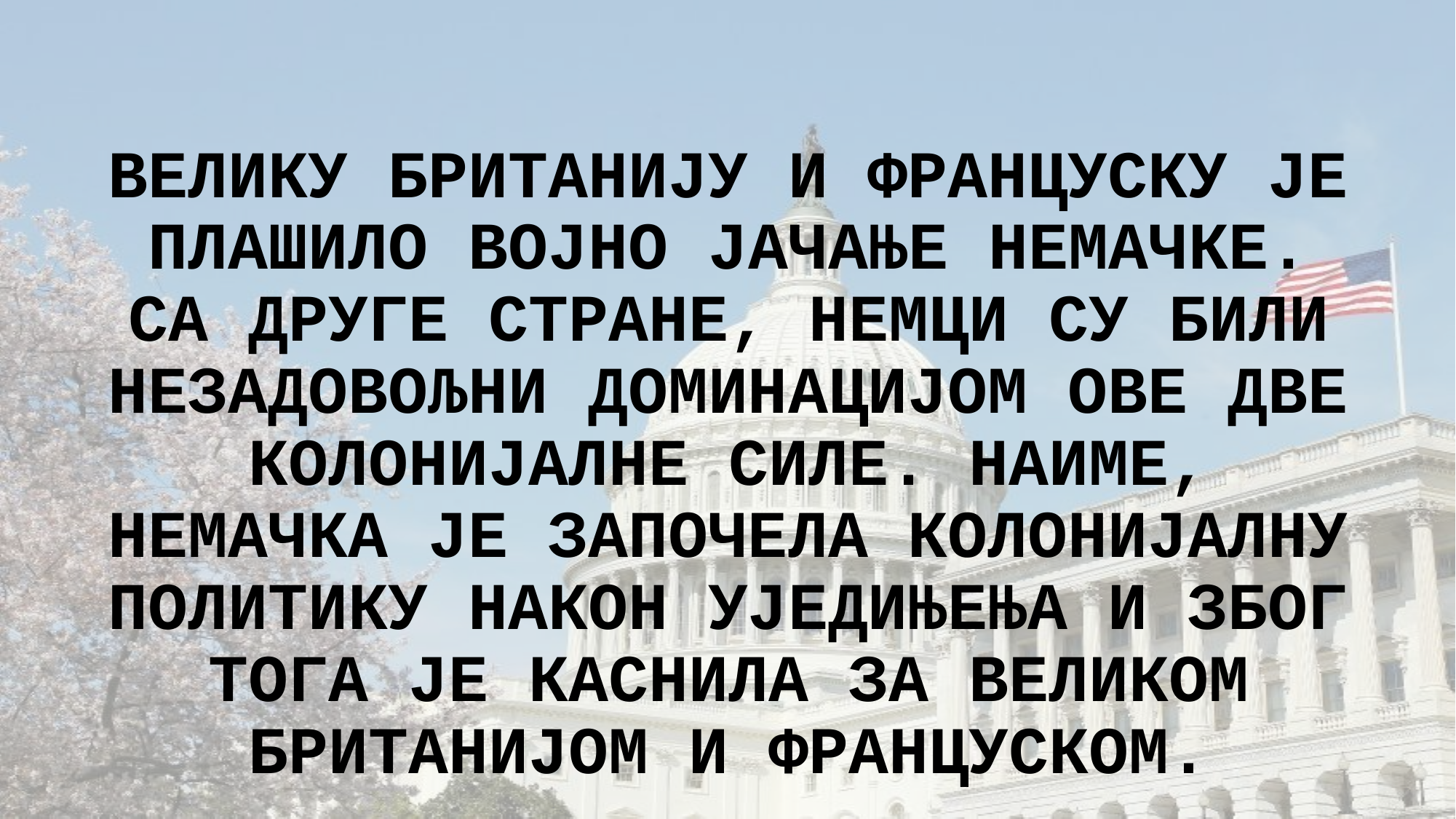

# ВЕЛИКУ БРИТАНИЈУ И ФРАНЦУСКУ ЈЕ ПЛАШИЛО ВОЈНО ЈАЧАЊЕ НЕМАЧКЕ. СА ДРУГЕ СТРАНЕ, НЕМЦИ СУ БИЛИ НЕЗАДОВОЉНИ ДОМИНАЦИЈОМ ОВЕ ДВЕ КОЛОНИЈАЛНЕ СИЛЕ. НАИМЕ, НЕМАЧКА ЈЕ ЗАПОЧЕЛА КОЛОНИЈАЛНУ ПОЛИТИКУ НАКОН УЈЕДИЊЕЊА И ЗБОГ ТОГА ЈЕ КАСНИЛА ЗА ВЕЛИКОМ БРИТАНИЈОМ И ФРАНЦУСКОМ.